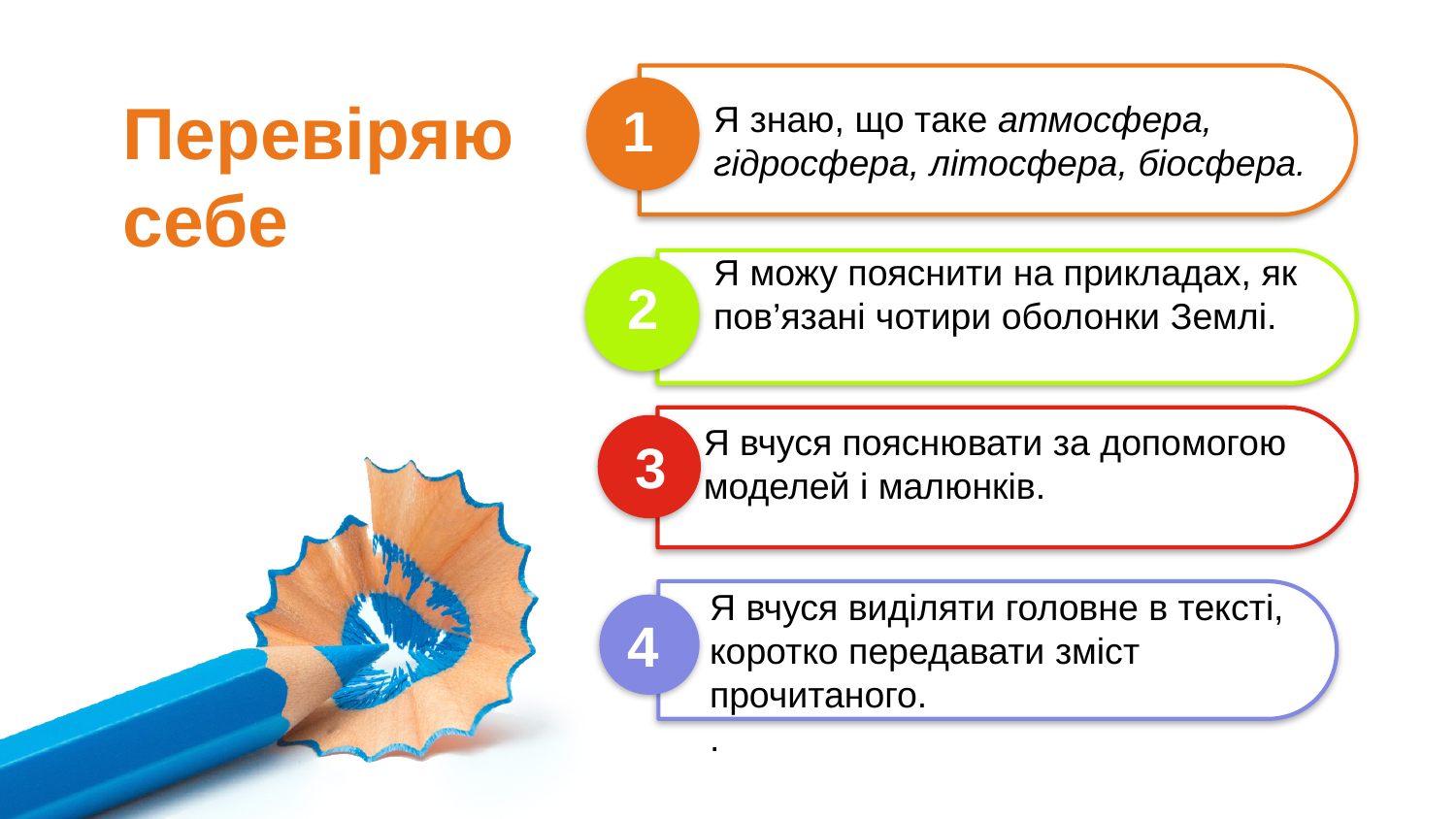

Перевіряю себе

1
Я знаю, що таке атмосфера,
гідросфера, літосфера, біосфера.

Я можу пояснити на прикладах, як
пов’язані чотири оболонки Землі.

2

Я вчуся пояснювати за допомогою
моделей і малюнків.

3
Я вчуся виділяти головне в тексті,
коротко передавати зміст
прочитаного.
.

4